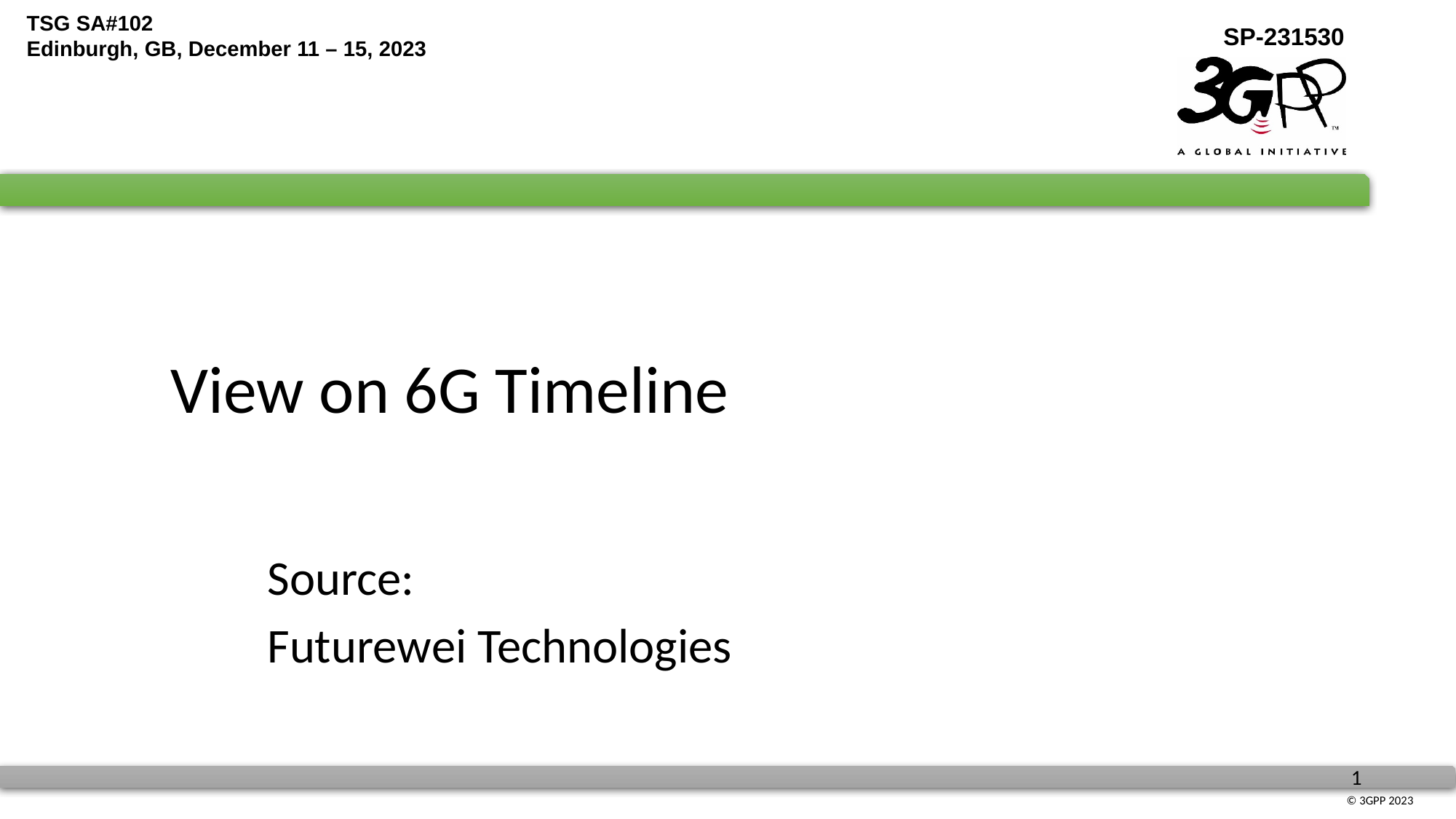

# View on 6G Timeline
Source:
Futurewei Technologies